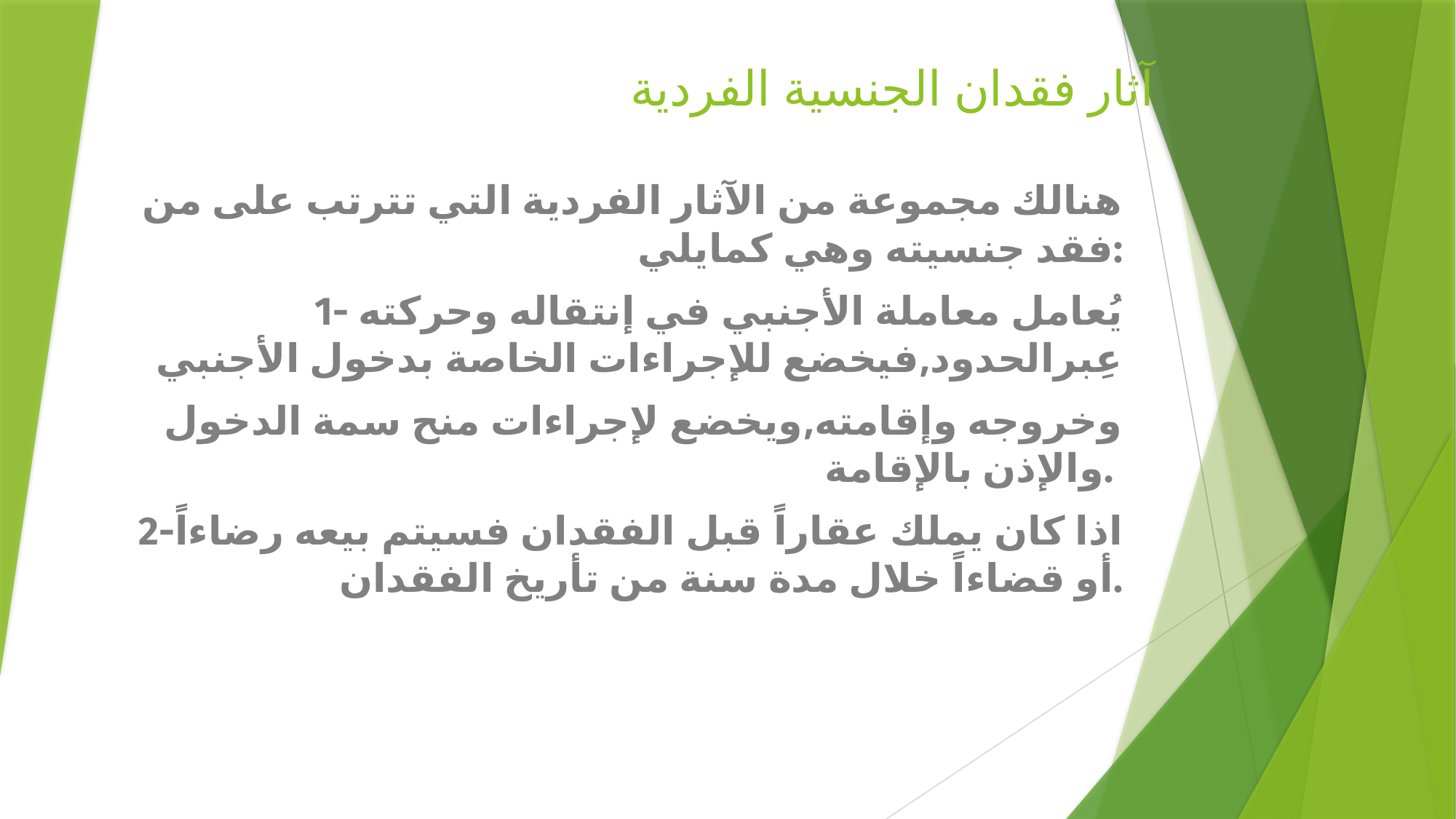

# آثار فقدان الجنسية الفردية
هنالك مجموعة من الآثار الفردية التي تترتب على من فقد جنسيته وهي كمايلي:
1- يُعامل معاملة الأجنبي في إنتقاله وحركته عِبرالحدود,فيخضع للإجراءات الخاصة بدخول الأجنبي
 وخروجه وإقامته,ويخضع لإجراءات منح سمة الدخول والإذن بالإقامة.
2-اذا كان يملك عقاراً قبل الفقدان فسيتم بيعه رضاءاً أو قضاءاً خلال مدة سنة من تأريخ الفقدان.